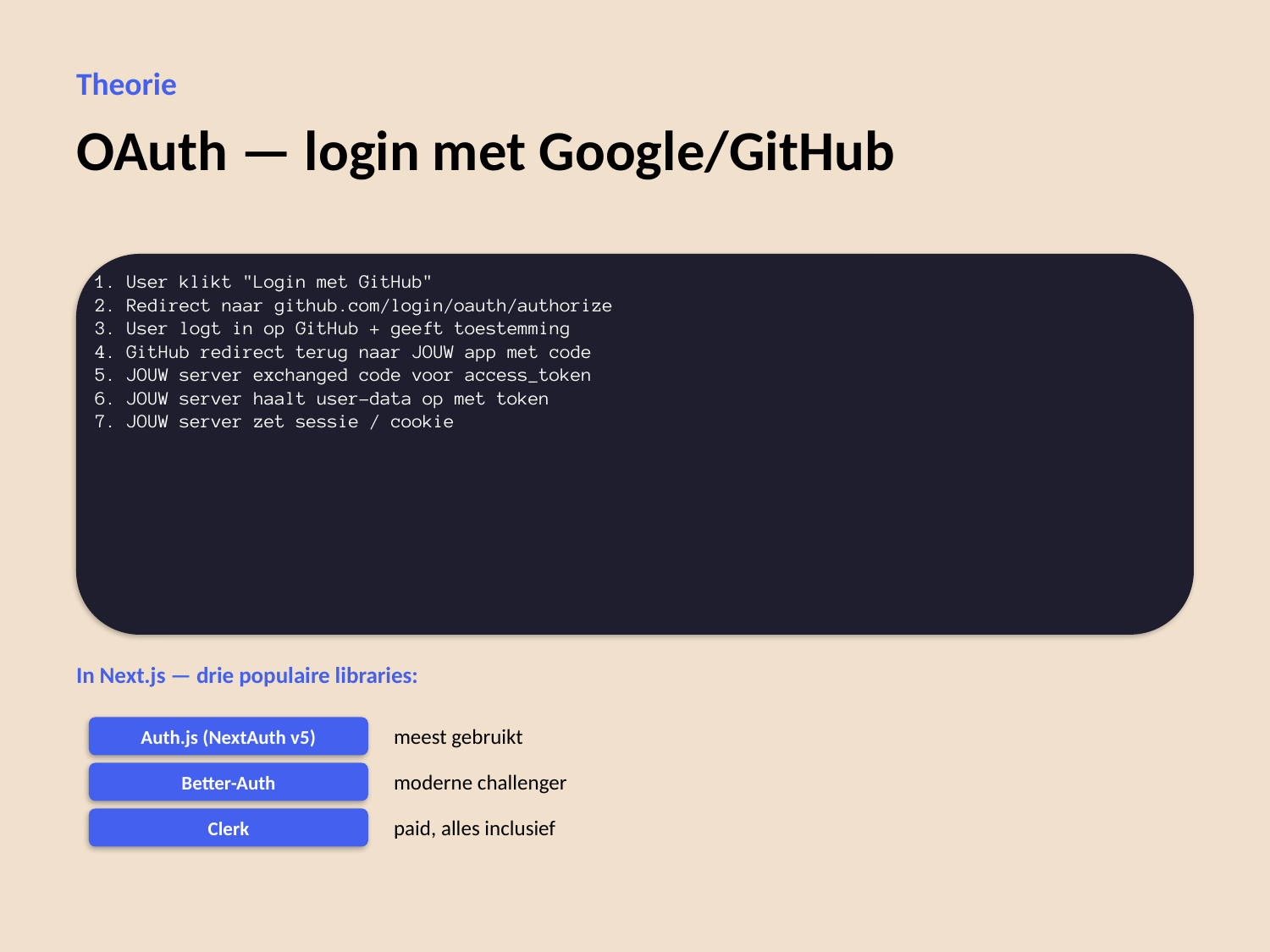

Theorie
OAuth — login met Google/GitHub

1. User klikt "Login met GitHub"
2. Redirect naar github.com/login/oauth/authorize
3. User logt in op GitHub + geeft toestemming
4. GitHub redirect terug naar JOUW app met code
5. JOUW server exchanged code voor access_token
6. JOUW server haalt user-data op met token
7. JOUW server zet sessie / cookie
In Next.js — drie populaire libraries:

Auth.js (NextAuth v5)
meest gebruikt

Better-Auth
moderne challenger

Clerk
paid, alles inclusief